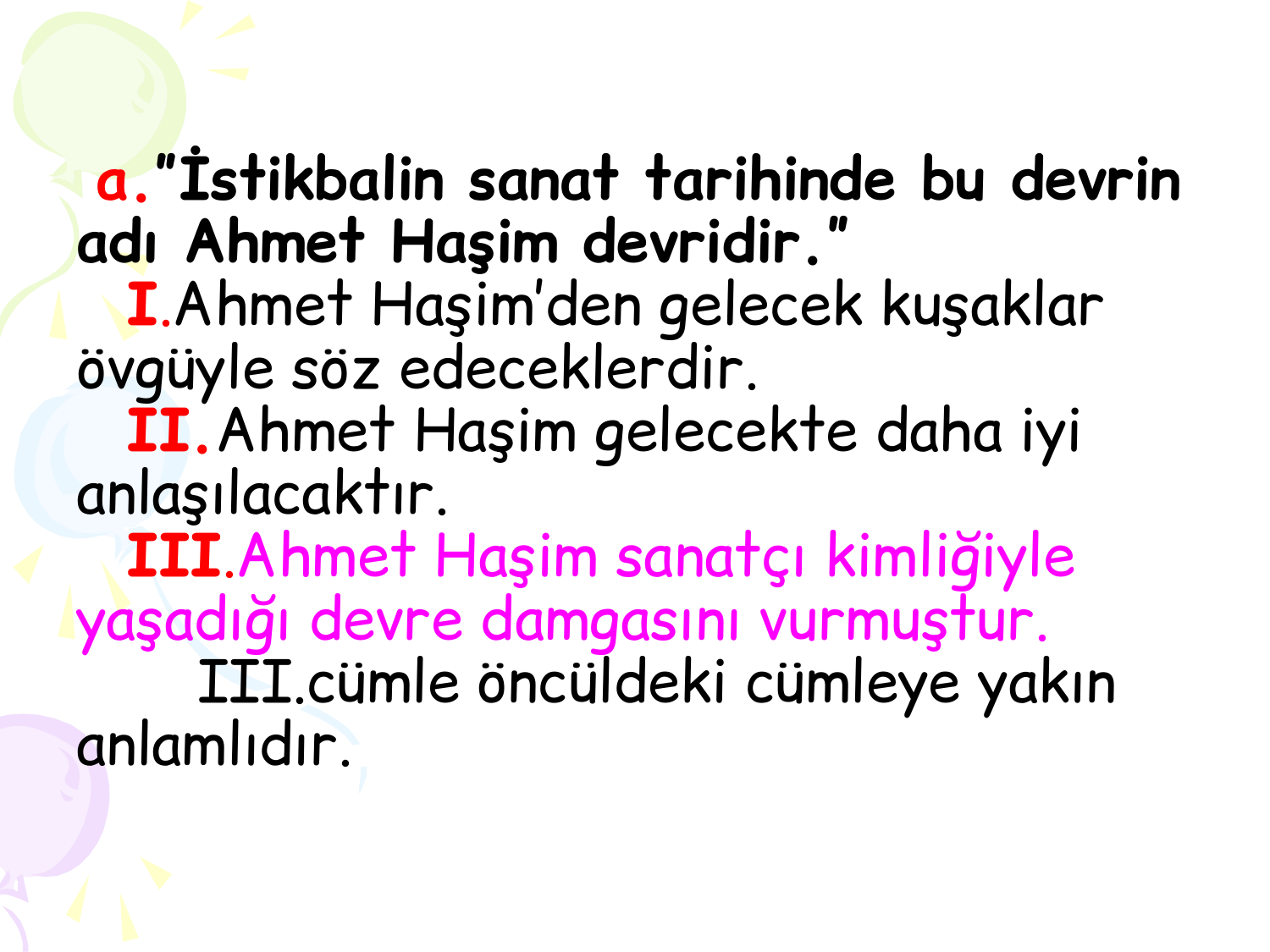

# a.”İstikbalin sanat tarihinde bu devrin adı Ahmet Haşim devridir.” I.Ahmet Haşim’den gelecek kuşaklar övgüyle söz edeceklerdir. II.Ahmet Haşim gelecekte daha iyi anlaşılacaktır. III.Ahmet Haşim sanatçı kimliğiyle yaşadığı devre damgasını vurmuştur. III.cümle öncüldeki cümleye yakın anlamlıdır.